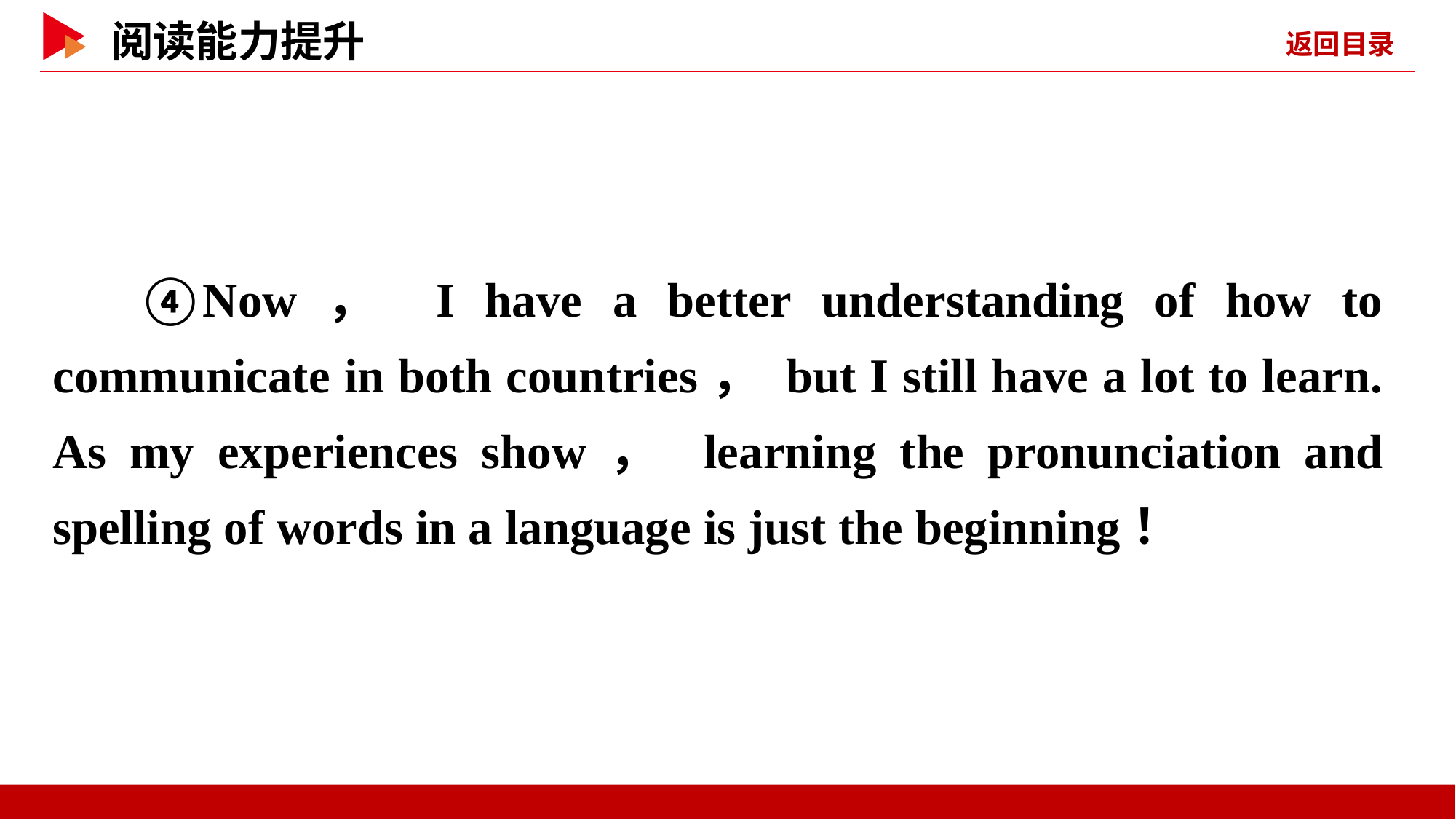

④Now， I have a better understanding of how to communicate in both countries， but I still have a lot to learn. As my experiences show， learning the pronunciation and spelling of words in a language is just the beginning！